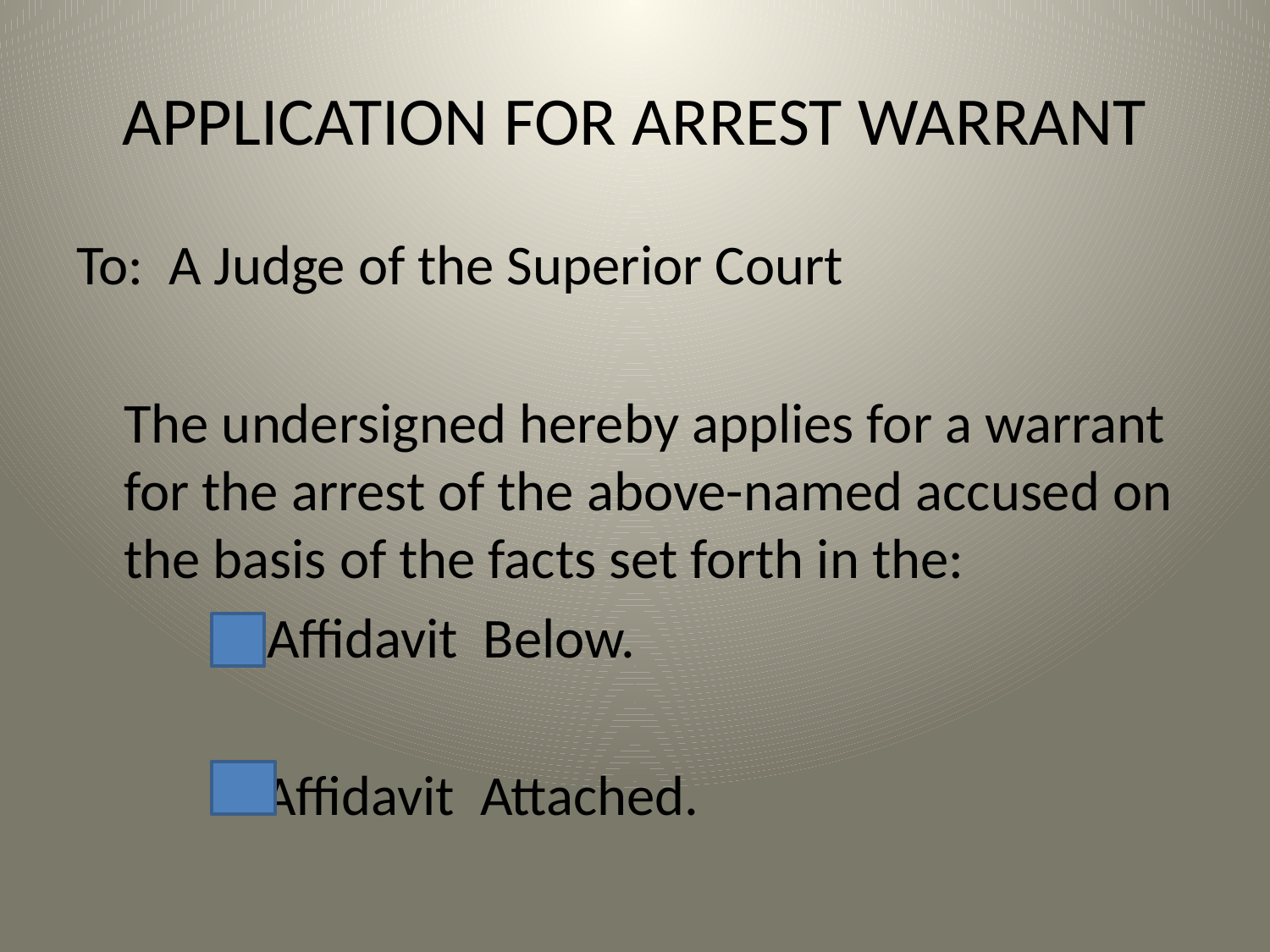

# APPLICATION FOR ARREST WARRANT
To:  A Judge of the Superior Court

	The undersigned hereby applies for a warrant for the arrest of the above-named accused on the basis of the facts set forth in the:
               Affidavit  Below.

	           Affidavit  Attached.